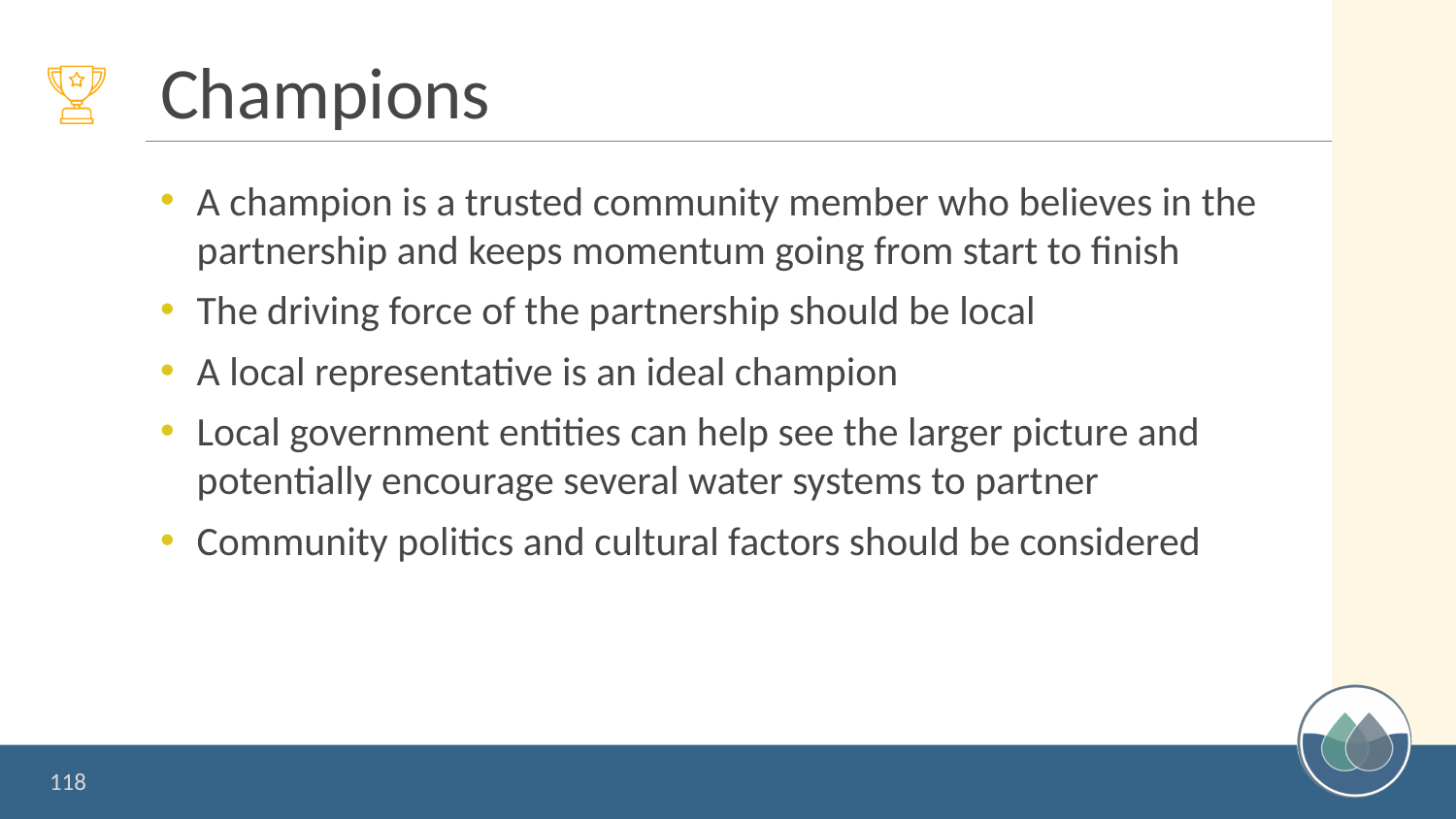

# Champions

A champion is a trusted community member who believes in the partnership and keeps momentum going from start to finish
The driving force of the partnership should be local
A local representative is an ideal champion
Local government entities can help see the larger picture and potentially encourage several water systems to partner
Community politics and cultural factors should be considered
118